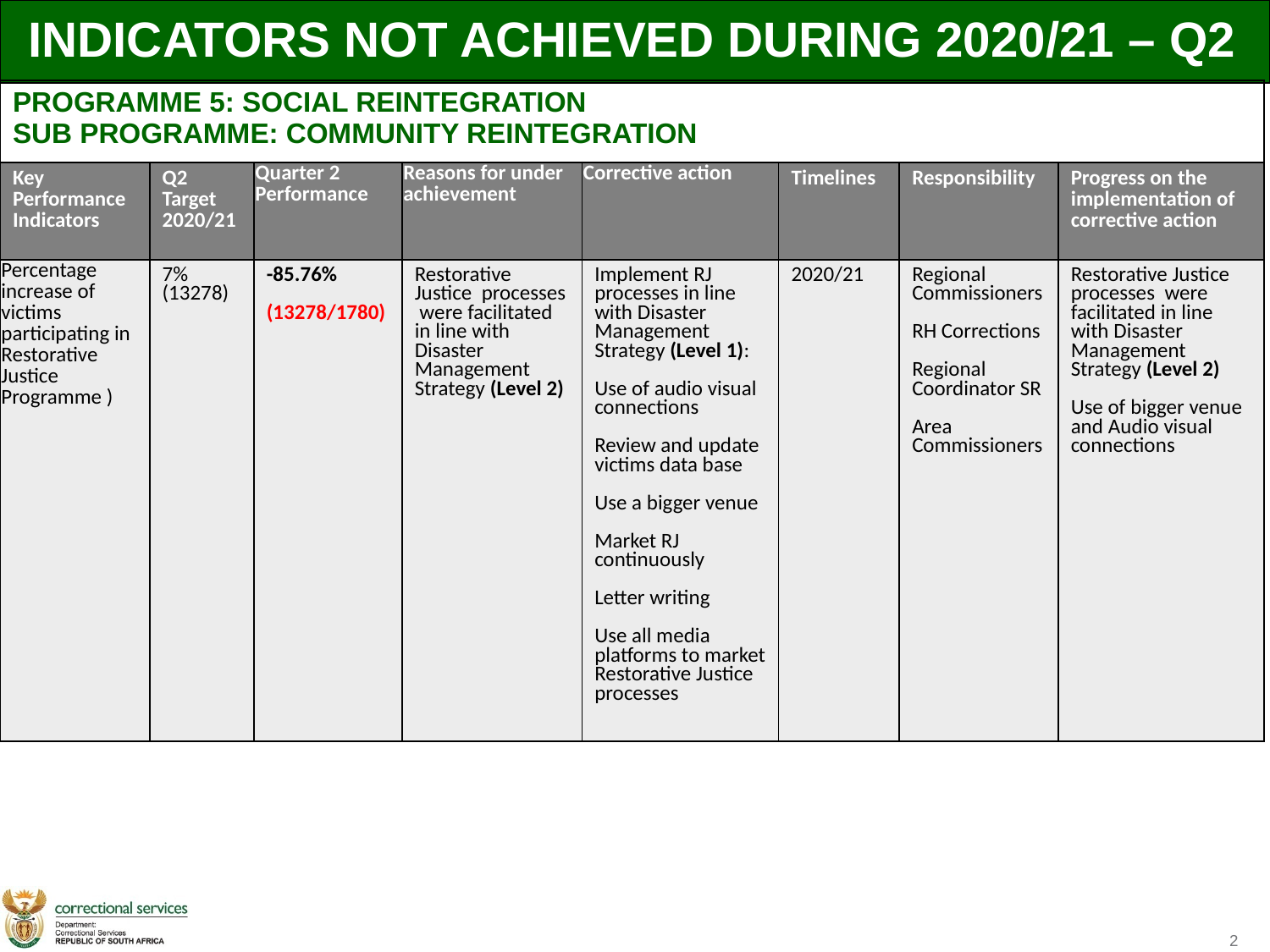

INDICATORS NOT ACHIEVED DURING 2020/21 – Q2
| PROGRAMME 5: SOCIAL REINTEGRATION SUB PROGRAMME: COMMUNITY REINTEGRATION |  |  |  |  |  |  |  |
| --- | --- | --- | --- | --- | --- | --- | --- |
| Key Performance Indicators | Q2 Target 2020/21 | Quarter 2 Performance | Reasons for under achievement | Corrective action | Timelines | Responsibility | Progress on the implementation of corrective action |
| Percentage increase of victims participating in Restorative Justice Programme ) | 7% (13278) | -85.76% (13278/1780) | Restorative Justice processes were facilitated in line with Disaster Management Strategy (Level 2) | Implement RJ processes in line with Disaster Management Strategy (Level 1): Use of audio visual connections Review and update victims data base Use a bigger venue Market RJ continuously Letter writing Use all media platforms to market Restorative Justice processes | 2020/21 | Regional Commissioners RH Corrections Regional Coordinator SR Area Commissioners | Restorative Justice processes were facilitated in line with Disaster Management Strategy (Level 2) Use of bigger venue and Audio visual connections |